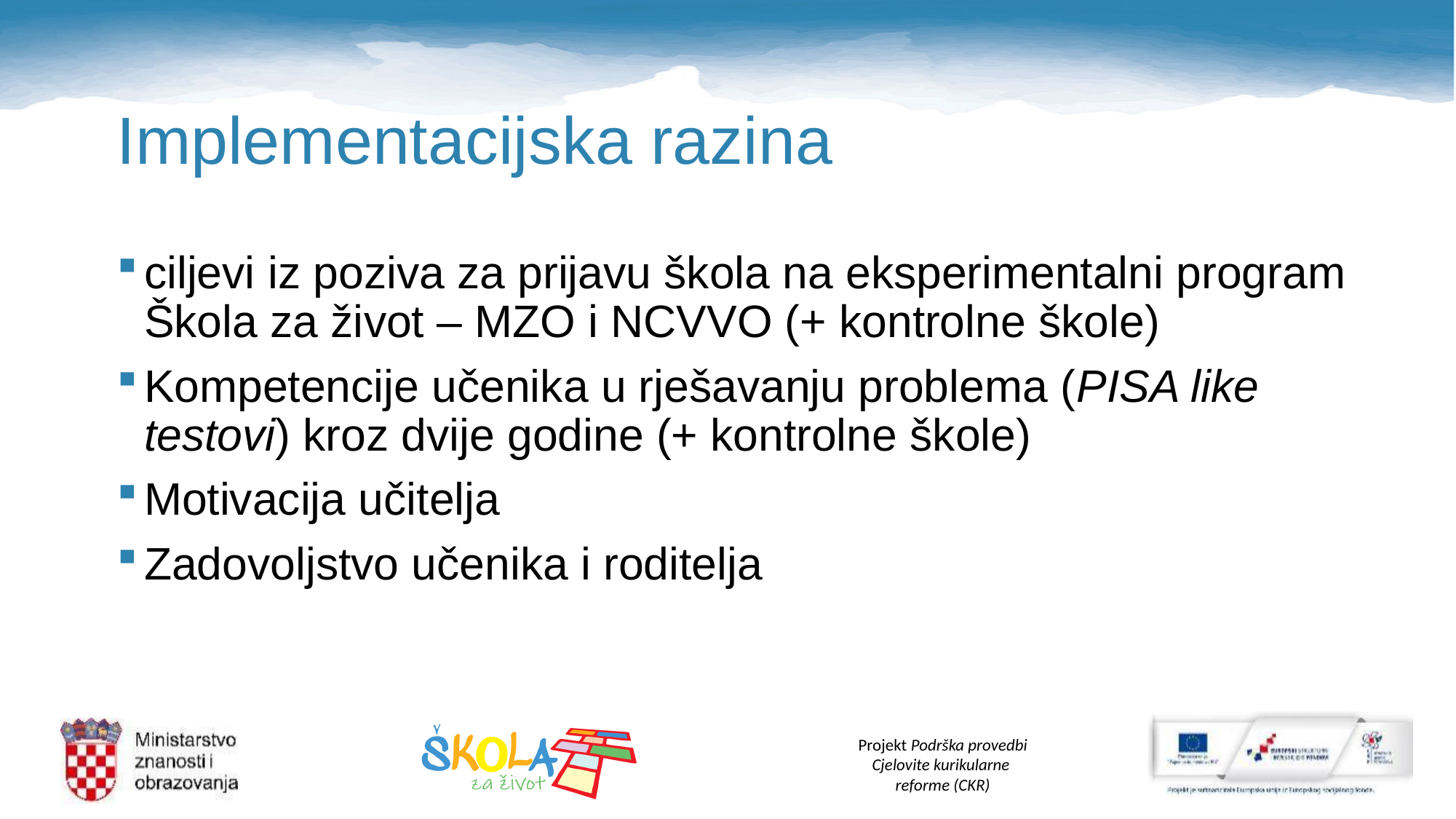

# Implementacijska razina
ciljevi iz poziva za prijavu škola na eksperimentalni program Škola za život – MZO i NCVVO (+ kontrolne škole)
Kompetencije učenika u rješavanju problema (PISA like testovi) kroz dvije godine (+ kontrolne škole)
Motivacija učitelja
Zadovoljstvo učenika i roditelja